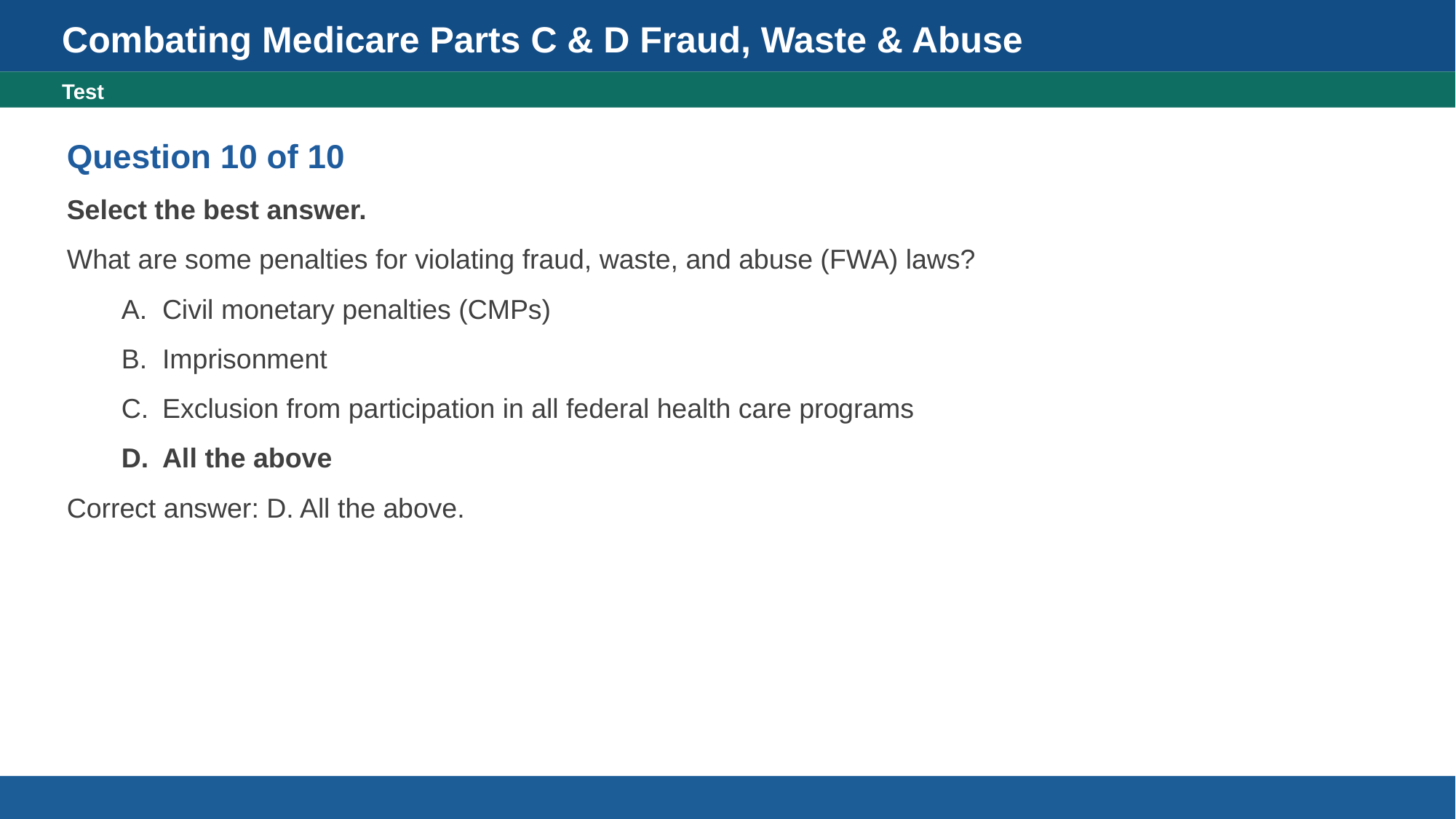

Combating Medicare Parts C & D Fraud, Waste & Abuse
Question 10 of 10 – correct answer

Test
Question 10 of 10
Select the best answer.
What are some penalties for violating fraud, waste, and abuse (FWA) laws?
Civil monetary penalties (CMPs)
Imprisonment
Exclusion from participation in all federal health care programs
All the above
Correct answer: D. All the above.